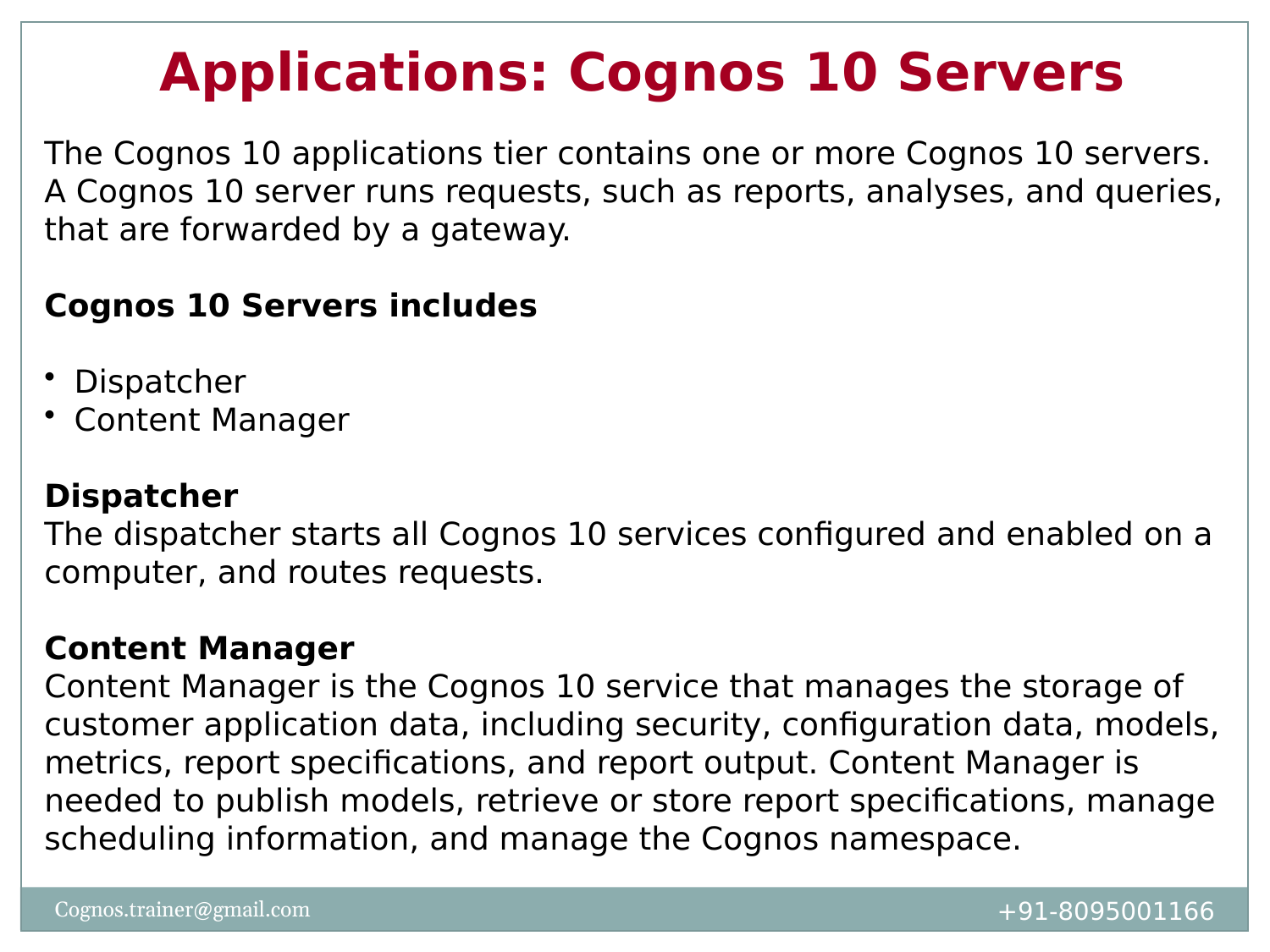

Applications: Cognos 10 Servers
The Cognos 10 applications tier contains one or more Cognos 10 servers. A Cognos 10 server runs requests, such as reports, analyses, and queries, that are forwarded by a gateway.

Cognos 10 Servers includes

Dispatcher
Content Manager

Dispatcher
The dispatcher starts all Cognos 10 services configured and enabled on a computer, and routes requests.

Content Manager
Content Manager is the Cognos 10 service that manages the storage of customer application data, including security, configuration data, models, metrics, report specifications, and report output. Content Manager is needed to publish models, retrieve or store report specifications, manage scheduling information, and manage the Cognos namespace.

+91-8095001166
Cognos.trainer@gmail.com